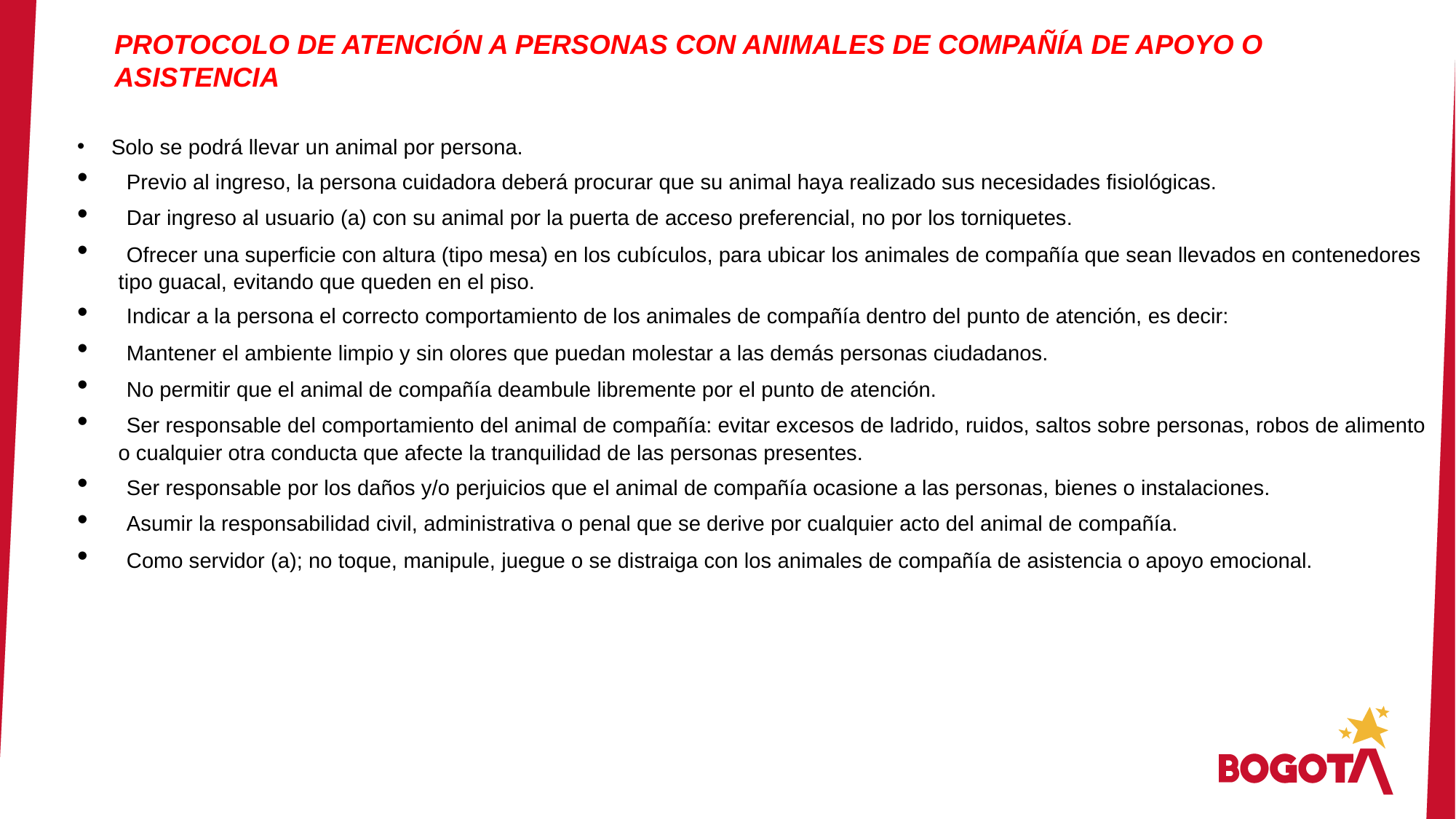

PROTOCOLO DE ATENCIÓN A PERSONAS CON ANIMALES DE COMPAÑÍA DE APOYO O ASISTENCIA

Solo se podrá llevar un animal por persona.
 Previo al ingreso, la persona cuidadora deberá procurar que su animal haya realizado sus necesidades fisiológicas.
 Dar ingreso al usuario (a) con su animal por la puerta de acceso preferencial, no por los torniquetes.
 Ofrecer una superficie con altura (tipo mesa) en los cubículos, para ubicar los animales de compañía que sean llevados en contenedores tipo guacal, evitando que queden en el piso.
 Indicar a la persona el correcto comportamiento de los animales de compañía dentro del punto de atención, es decir:
 Mantener el ambiente limpio y sin olores que puedan molestar a las demás personas ciudadanos.
 No permitir que el animal de compañía deambule libremente por el punto de atención.
 Ser responsable del comportamiento del animal de compañía: evitar excesos de ladrido, ruidos, saltos sobre personas, robos de alimento o cualquier otra conducta que afecte la tranquilidad de las personas presentes.
 Ser responsable por los daños y/o perjuicios que el animal de compañía ocasione a las personas, bienes o instalaciones.
 Asumir la responsabilidad civil, administrativa o penal que se derive por cualquier acto del animal de compañía.
 Como servidor (a); no toque, manipule, juegue o se distraiga con los animales de compañía de asistencia o apoyo emocional.